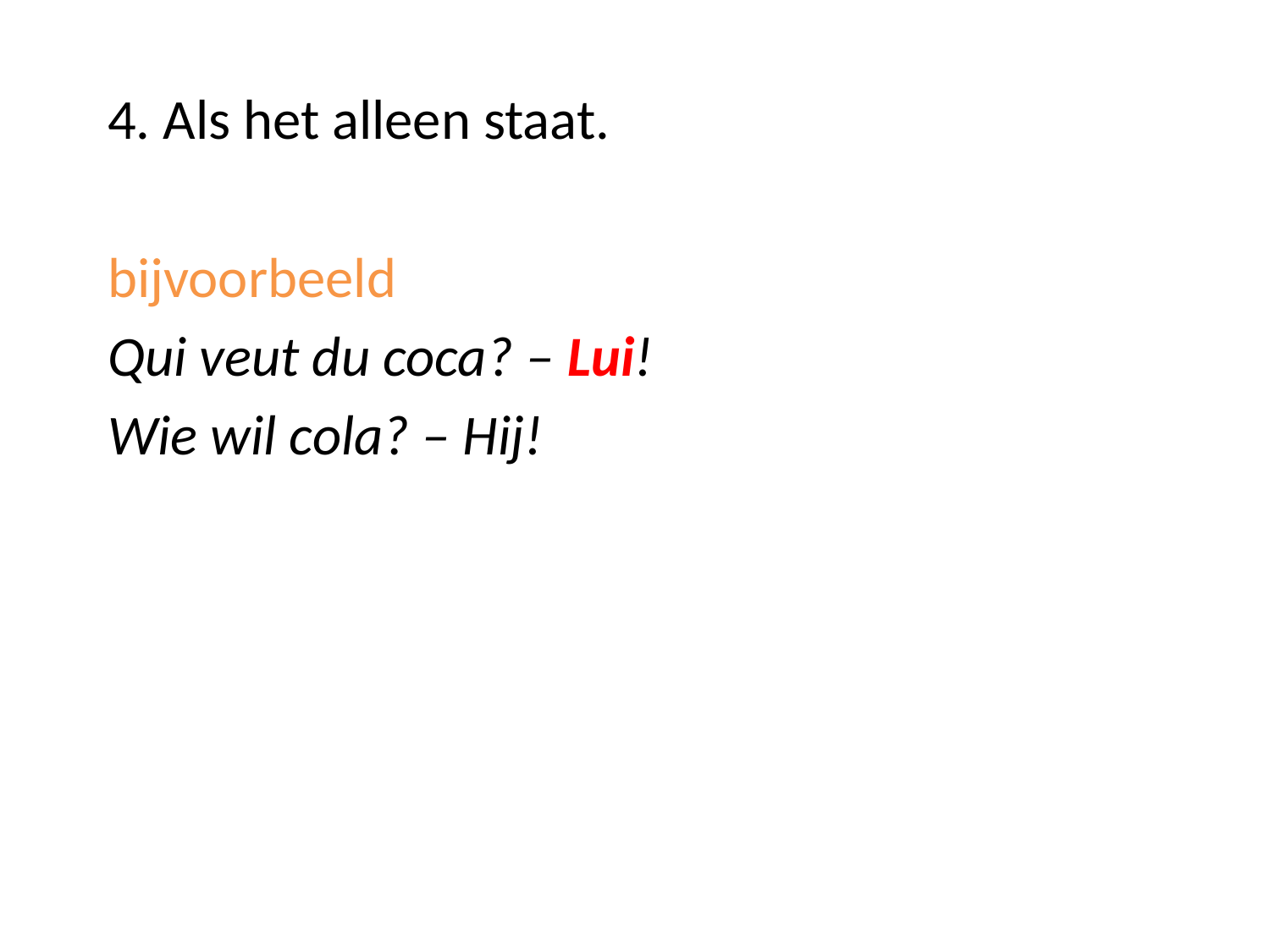

4. Als het alleen staat.

bijvoorbeeld
Qui veut du coca? – Lui!
Wie wil cola? – Hij!